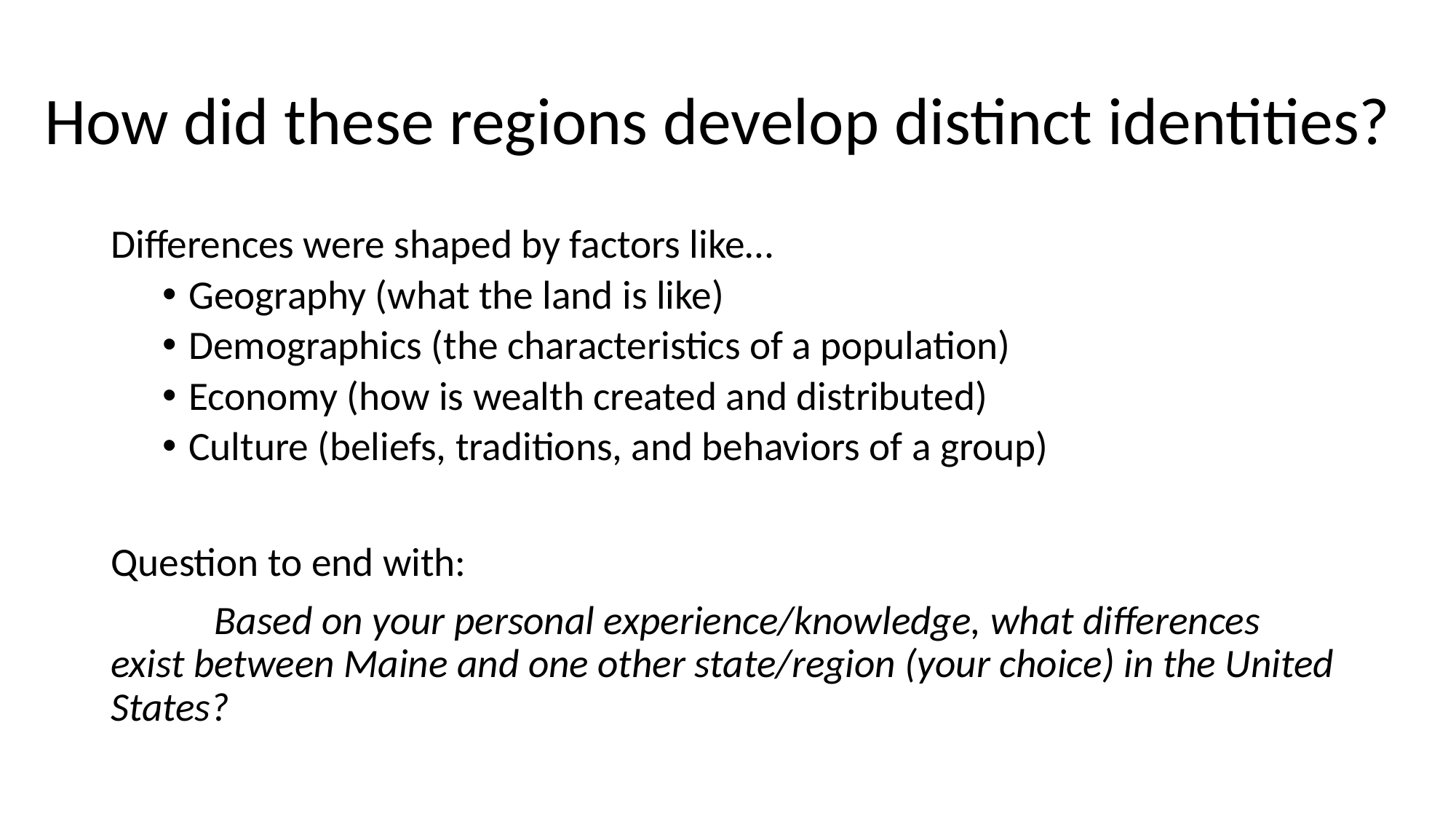

# How did these regions develop distinct identities?
Differences were shaped by factors like…
Geography (what the land is like)
Demographics (the characteristics of a population)
Economy (how is wealth created and distributed)
Culture (beliefs, traditions, and behaviors of a group)

Question to end with:
	Based on your personal experience/knowledge, what differences exist between Maine and one other state/region (your choice) in the United States?